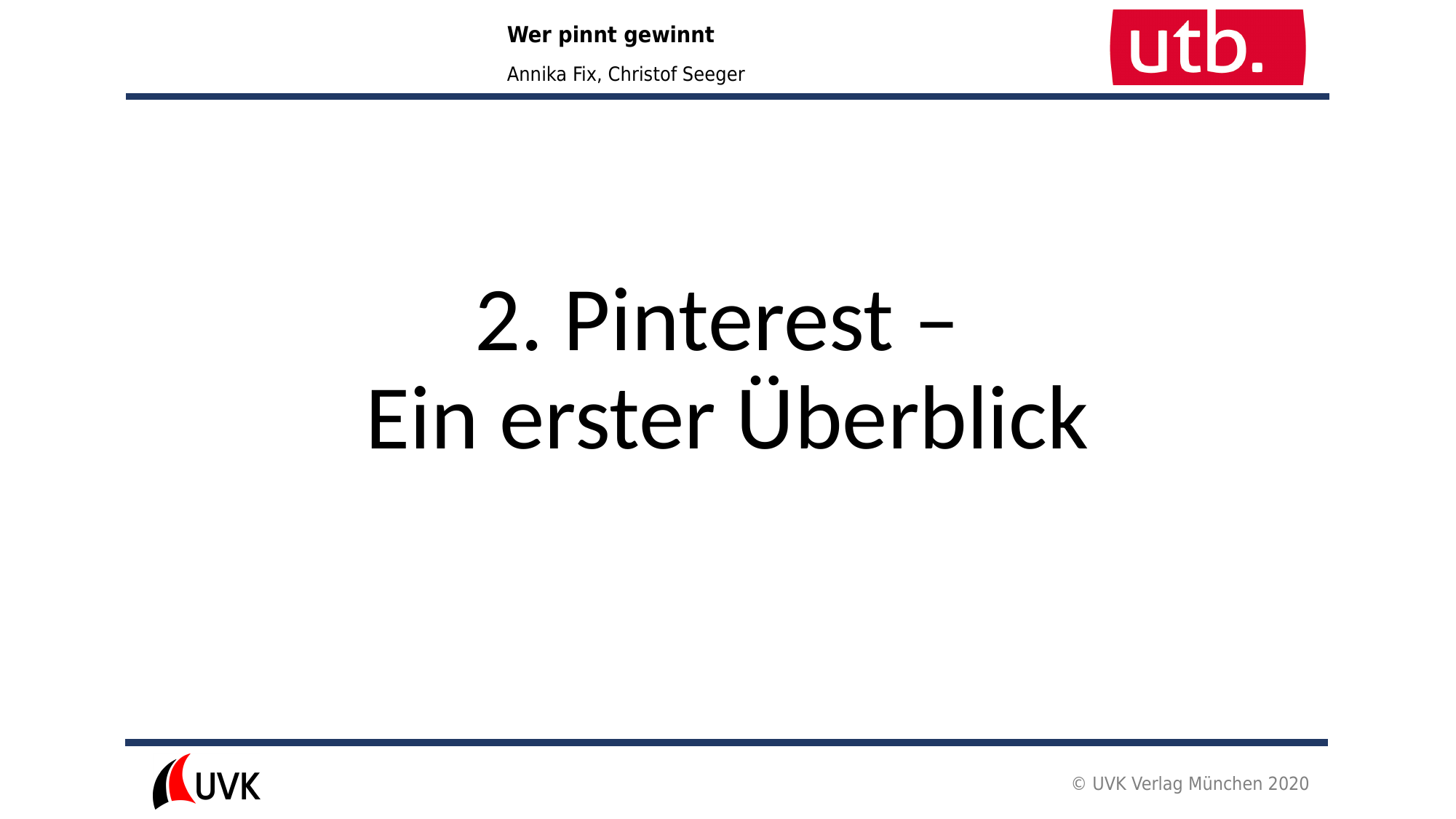

# 2. Pinterest – Ein erster Überblick